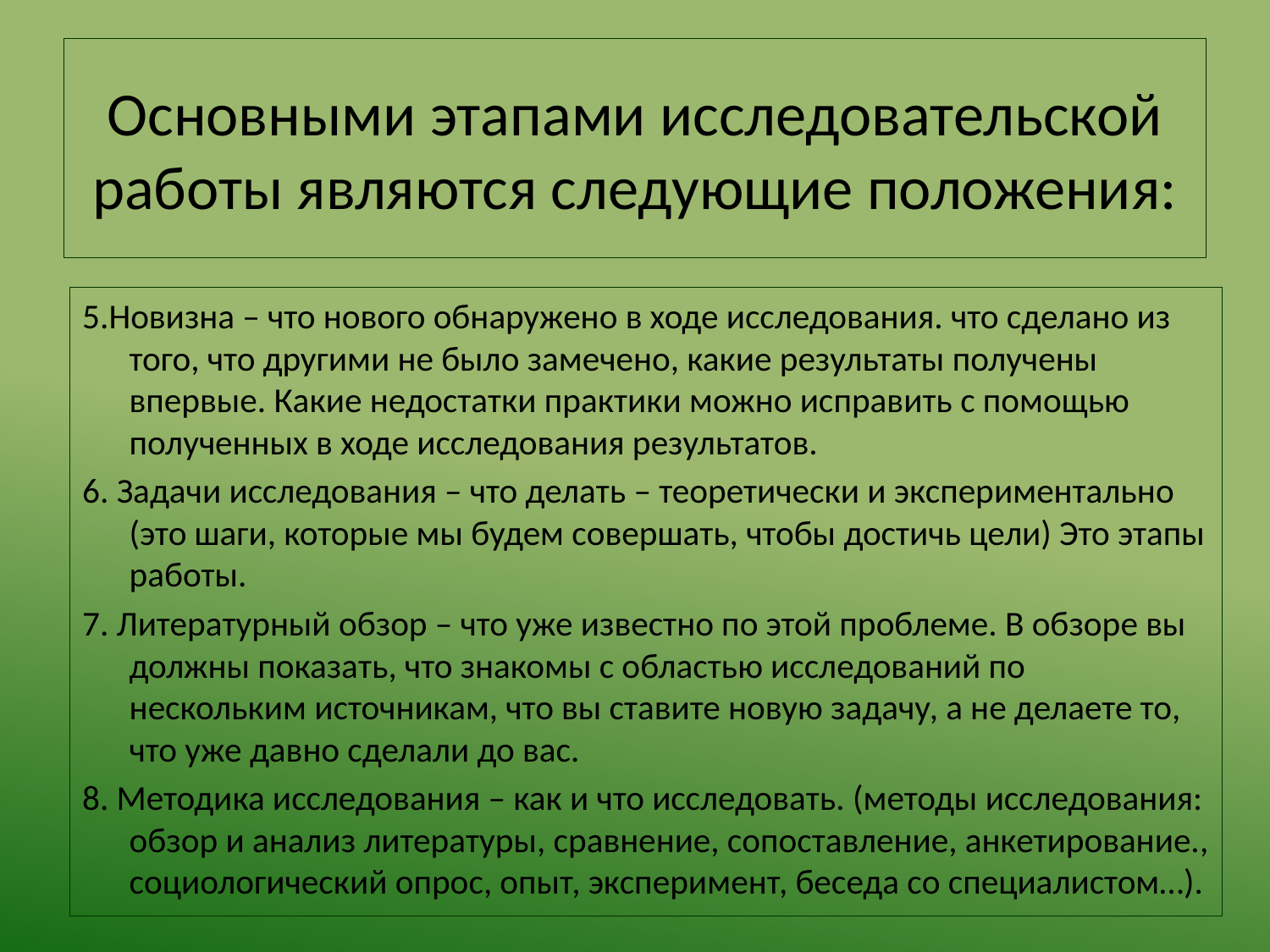

# Основными этапами исследовательской работы являются следующие положения:
5.Новизна – что нового обнаружено в ходе исследования. что сделано из того, что другими не было замечено, какие результаты получены впервые. Какие недостатки практики можно исправить с помощью полученных в ходе исследования результатов.
6. Задачи исследования – что делать – теоретически и экспериментально (это шаги, которые мы будем совершать, чтобы достичь цели) Это этапы работы.
7. Литературный обзор – что уже известно по этой проблеме. В обзоре вы должны показать, что знакомы с областью исследований по нескольким источникам, что вы ставите новую задачу, а не делаете то, что уже давно сделали до вас.
8. Методика исследования – как и что исследовать. (методы исследования: обзор и анализ литературы, сравнение, сопоставление, анкетирование., социологический опрос, опыт, эксперимент, беседа со специалистом…).